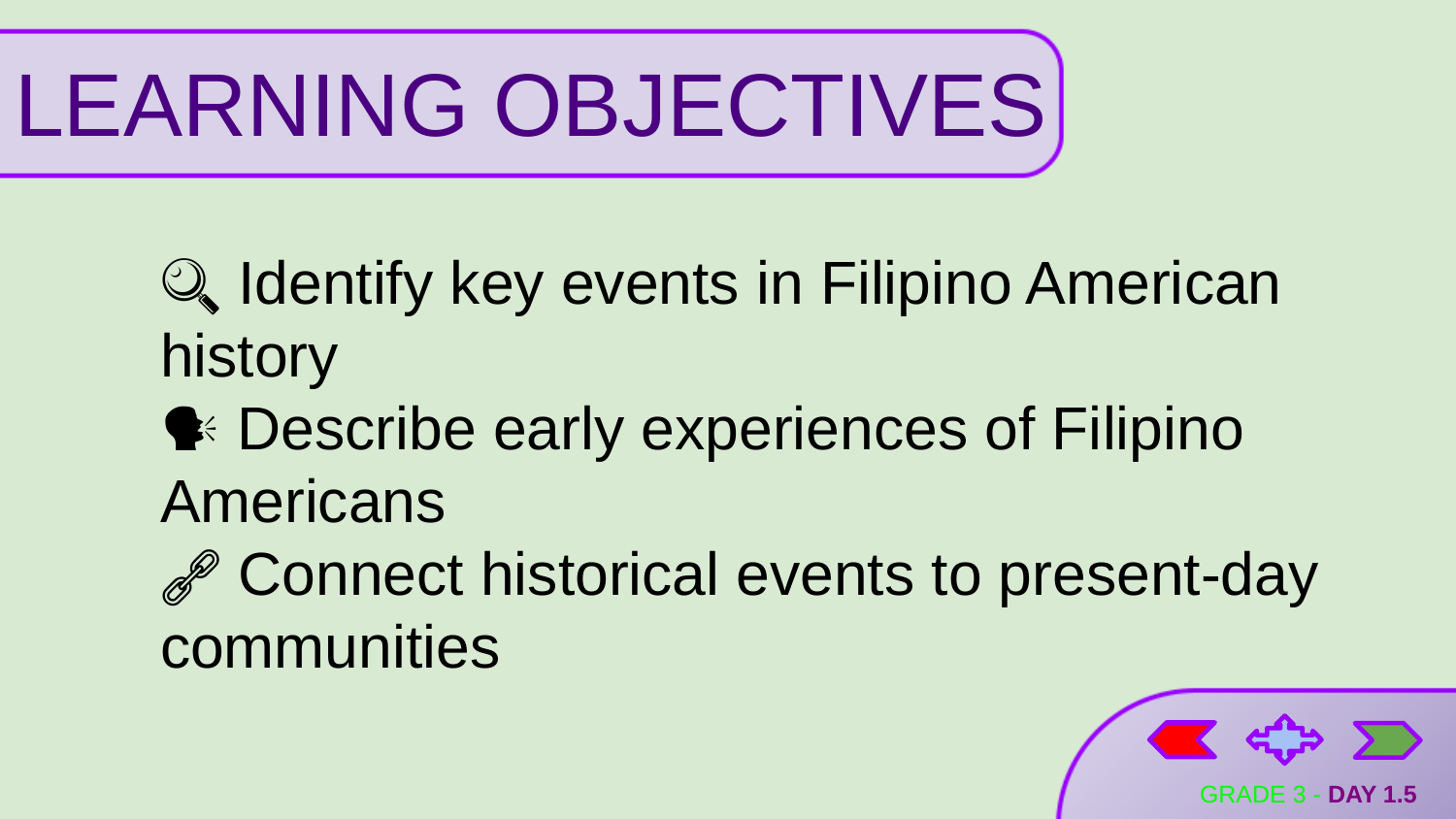

# LEARNING OBJECTIVES

🔍 Identify key events in Filipino American history
🗣️ Describe early experiences of Filipino Americans
🔗 Connect historical events to present-day communities

GRADE 3 - DAY 1.5